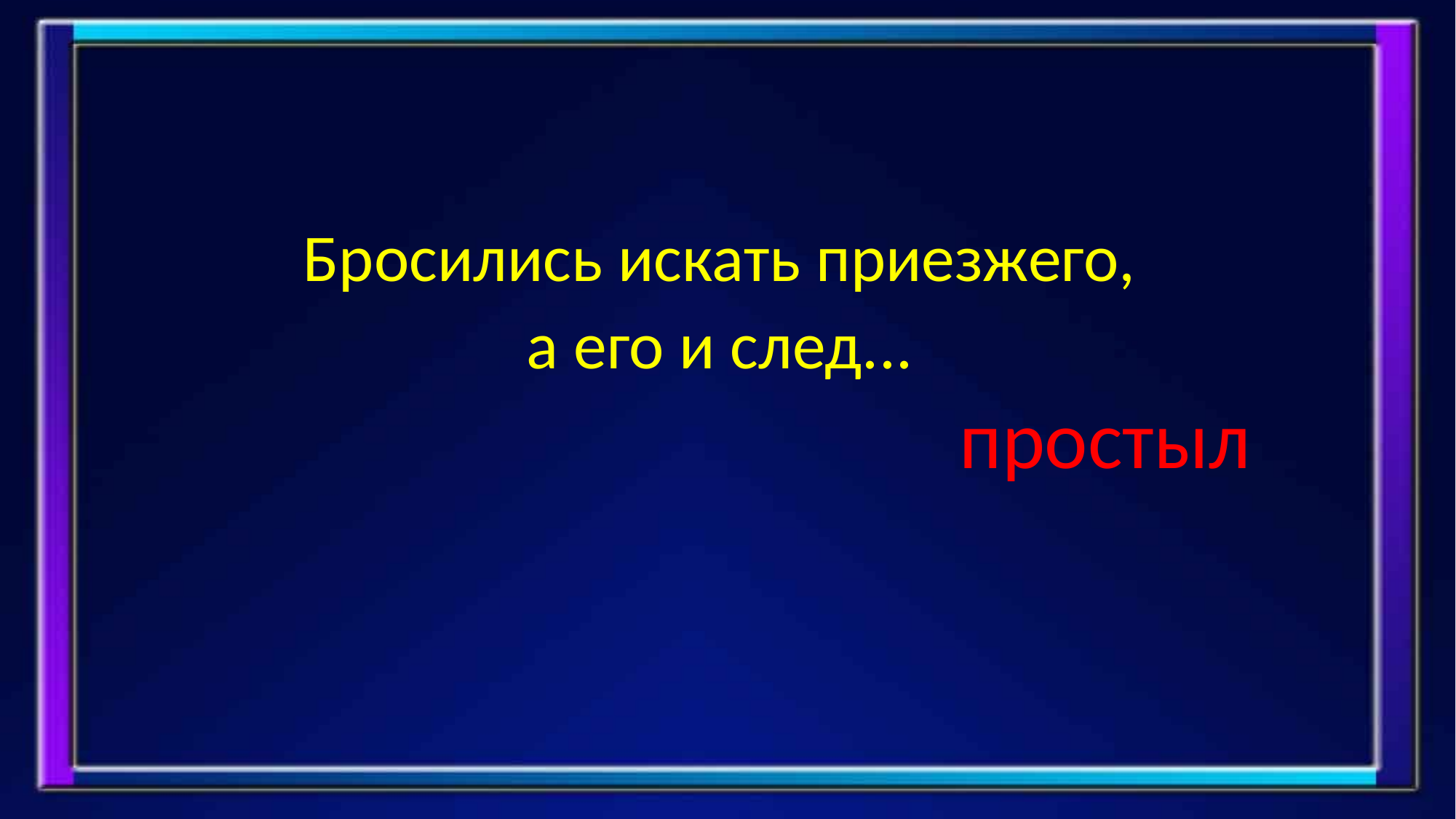

#
Бросились искать приезжего,
а его и след...
                                                  простыл